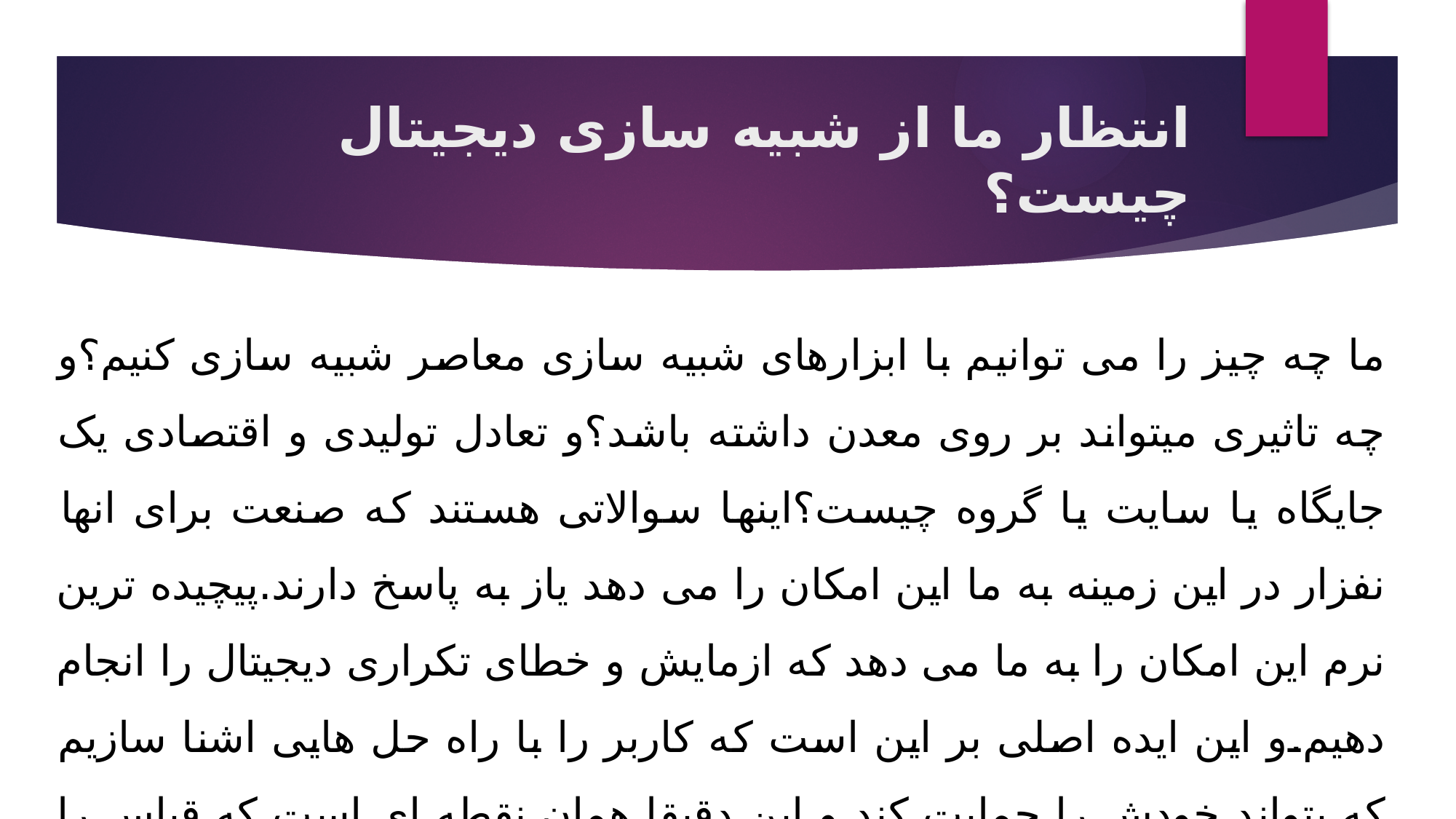

# انتظار ما از شبیه سازی دیجیتال چیست؟
ما چه چیز را می توانیم با ابزارهای شبیه سازی معاصر شبیه سازی کنیم؟و چه تاثیری میتواند بر روی معدن داشته باشد؟و تعادل تولیدی و اقتصادی یک جایگاه یا سایت یا گروه چیست؟اینها سوالاتی هستند که صنعت برای انها نفزار در این زمینه به ما این امکان را می دهد یاز به پاسخ دارند.پیچیده ترین نرم این امکان را به ما می دهد که ازمایش و خطای تکراری دیجیتال را انجام دهیم.و این ایده اصلی بر این است که کاربر را با راه حل هایی اشنا سازیم که بتواند خودش را حمایت کند و این دقیقا همان نقطه ای است که قیاس را باید کنار گذاشت و شرایطی فراهم شود که شک و تردید کنار گذاشته شود و همه چیز قطعیت یابد.